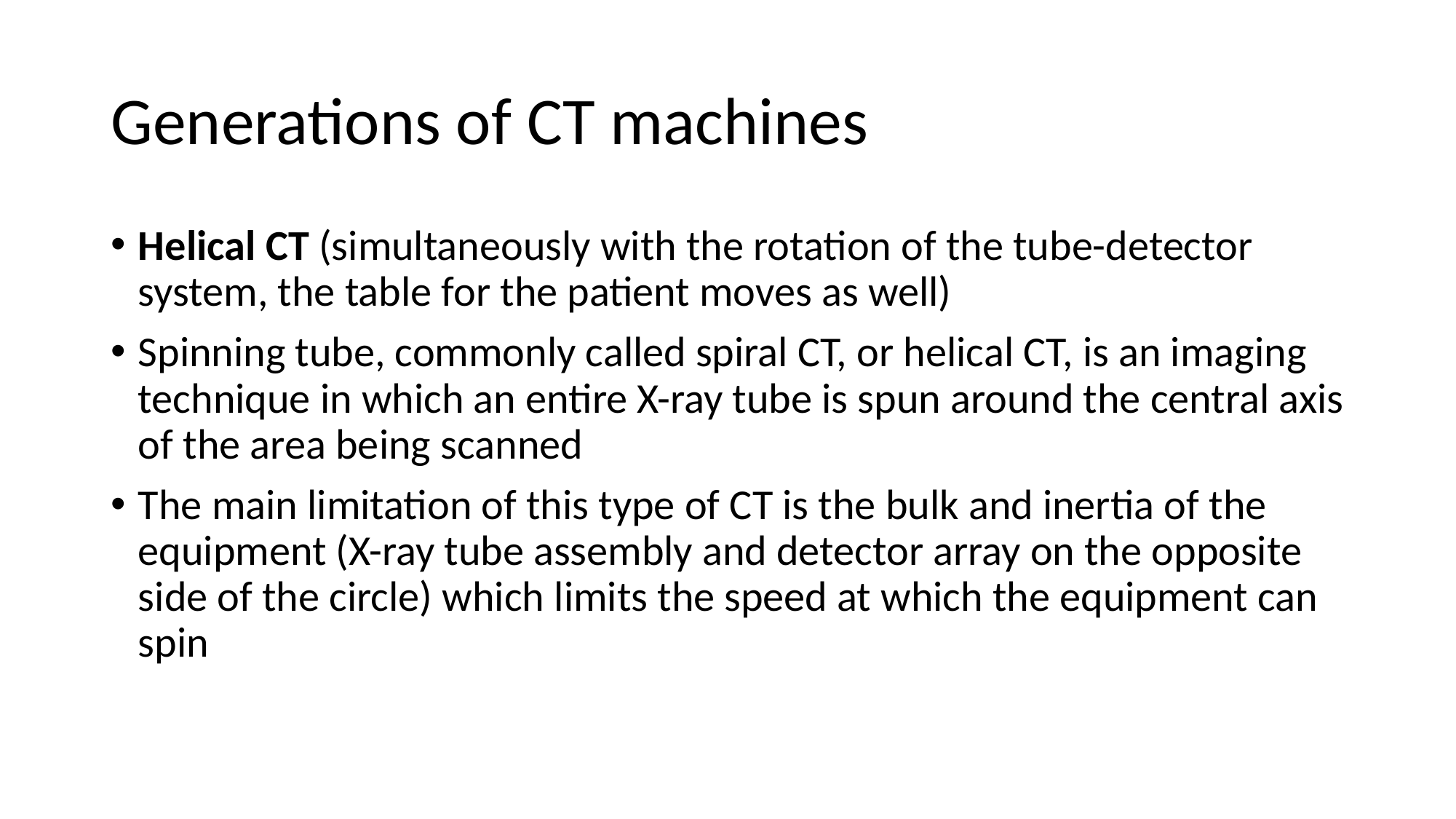

# Generations of CT machines
Helical CT (simultaneously with the rotation of the tube-detector system, the table for the patient moves as well)
Spinning tube, commonly called spiral CT, or helical CT, is an imaging technique in which an entire X-ray tube is spun around the central axis of the area being scanned
The main limitation of this type of CT is the bulk and inertia of the equipment (X-ray tube assembly and detector array on the opposite side of the circle) which limits the speed at which the equipment can spin